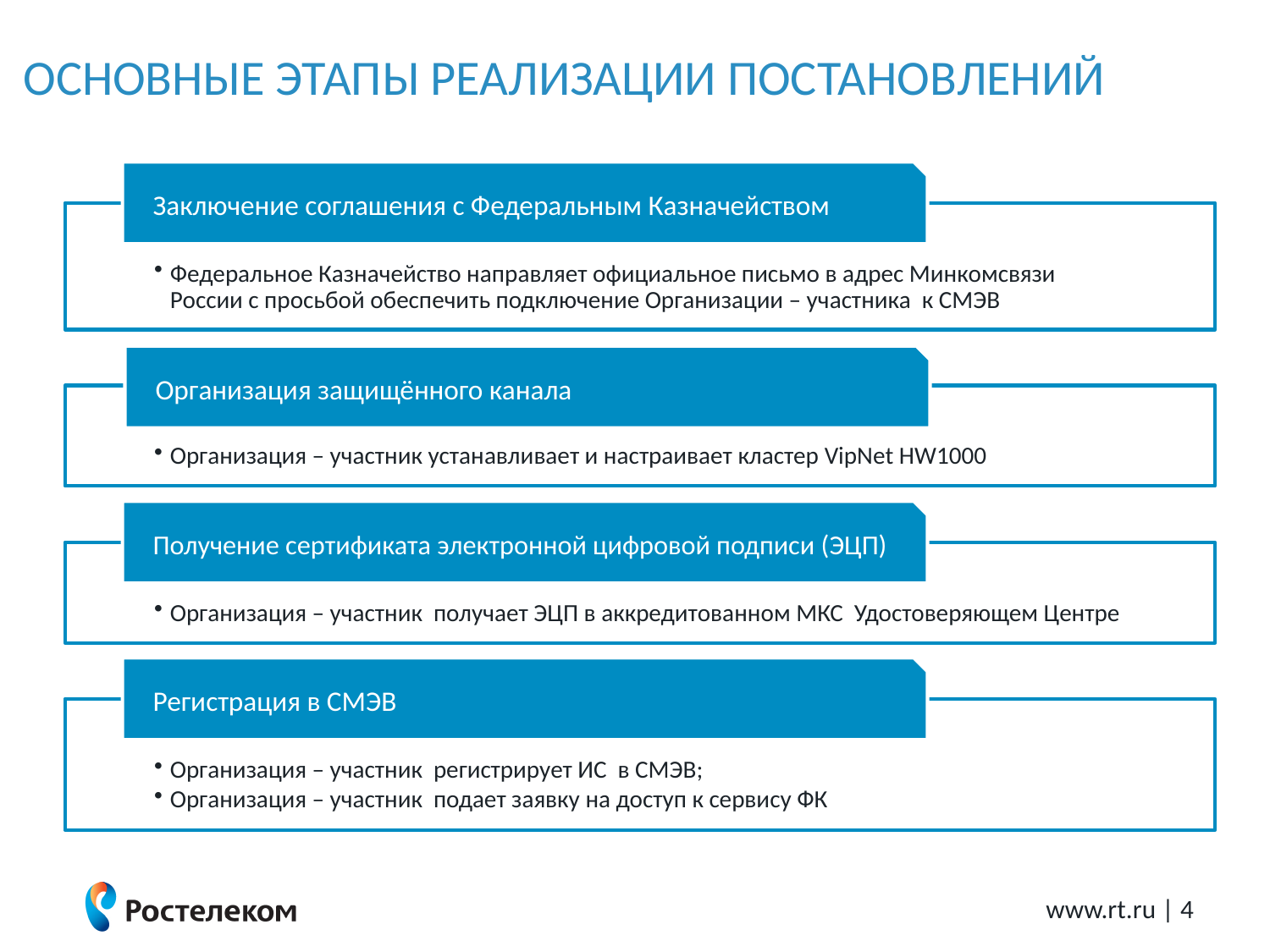

# Основные этапы реализации постановлений
Федеральное Казначейство направляет официальное письмо в адрес Минкомсвязи России с просьбой обеспечить подключение Организации – участника  к СМЭВ
Заключение соглашения с Федеральным Казначейством
Организация – участник устанавливает и настраивает кластер VipNet HW1000
Организация защищённого канала
Организация – участник  получает ЭЦП в аккредитованном МКС  Удостоверяющем Центре
Получение сертификата электронной цифровой подписи (ЭЦП)
Организация – участник  регистрирует ИС  в СМЭВ;
Организация – участник  подает заявку на доступ к сервису ФК
Регистрация в СМЭВ